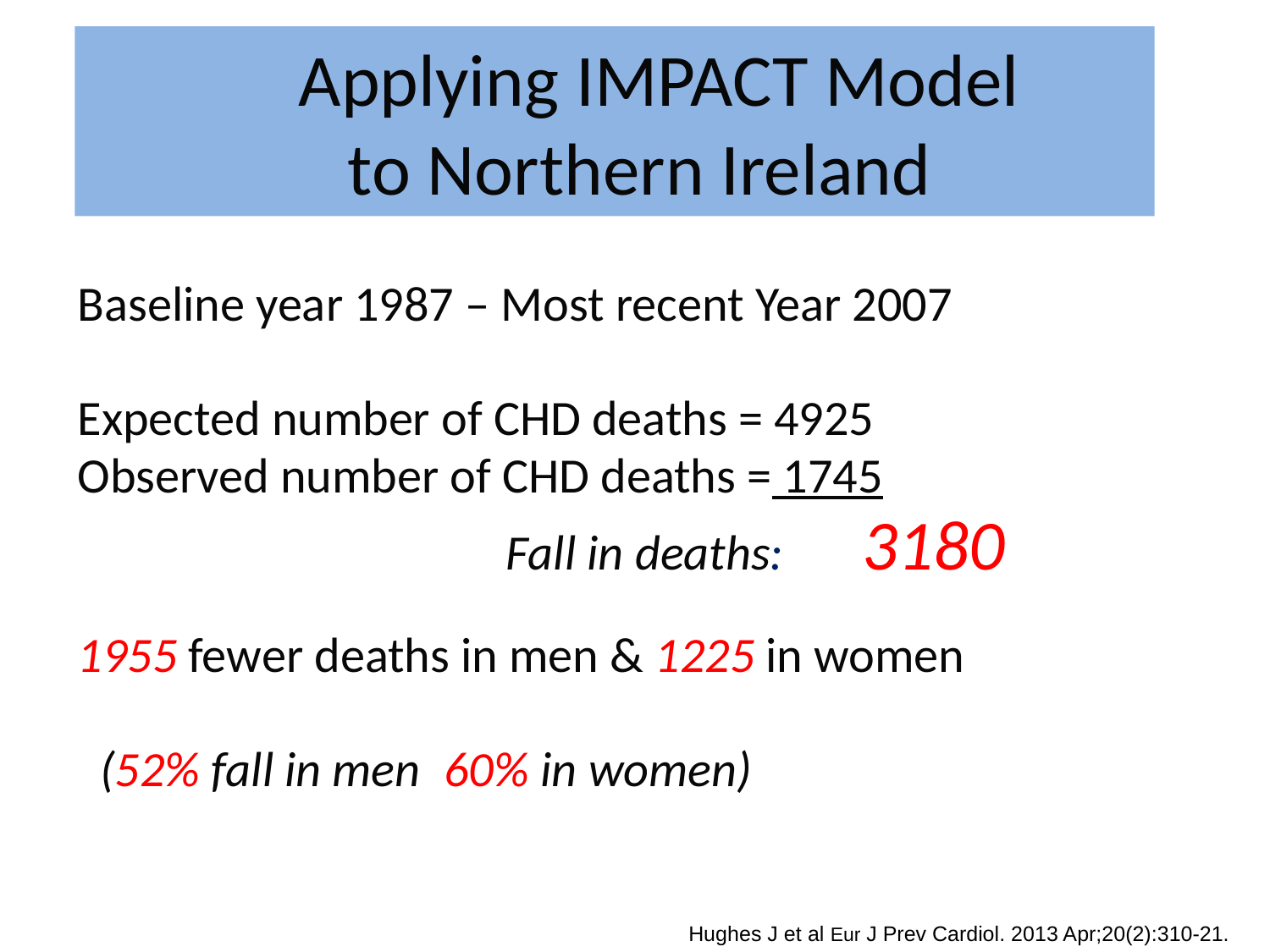

Applying IMPACT Model
    to Northern Ireland

Baseline year 1987 – Most recent Year 2007

Expected number of CHD deaths = 4925
Observed number of CHD deaths = 1745
				Fall in deaths:       3180

1955 fewer deaths in men & 1225 in women

  (52% fall in men, 60% in women)

Hughes J et al Eur J Prev Cardiol. 2013 Apr;20(2):310-21.